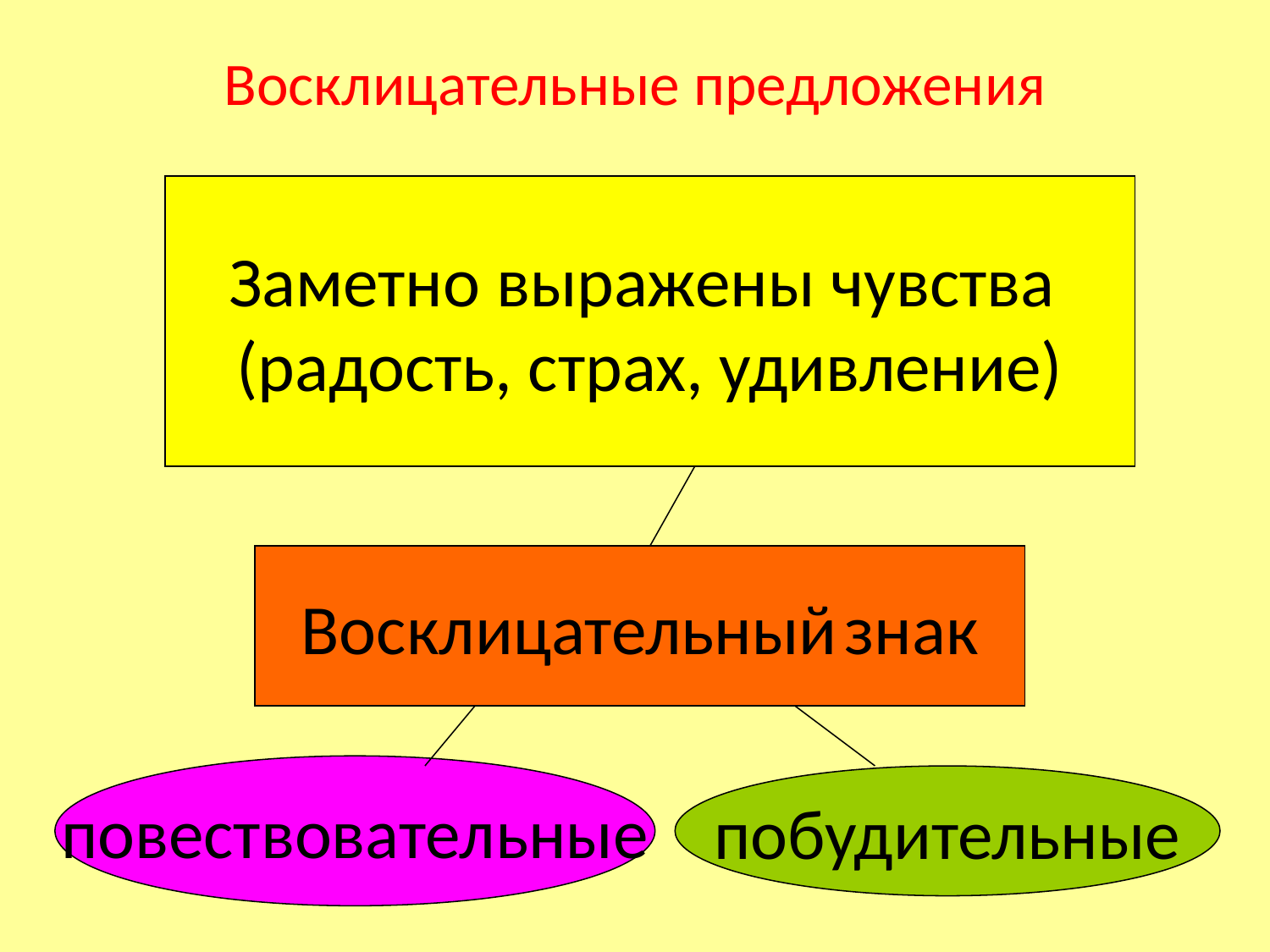

# Восклицательные предложения
Заметно выражены чувства
(радость, страх, удивление)

Восклицательный знак

повествовательные
побудительные